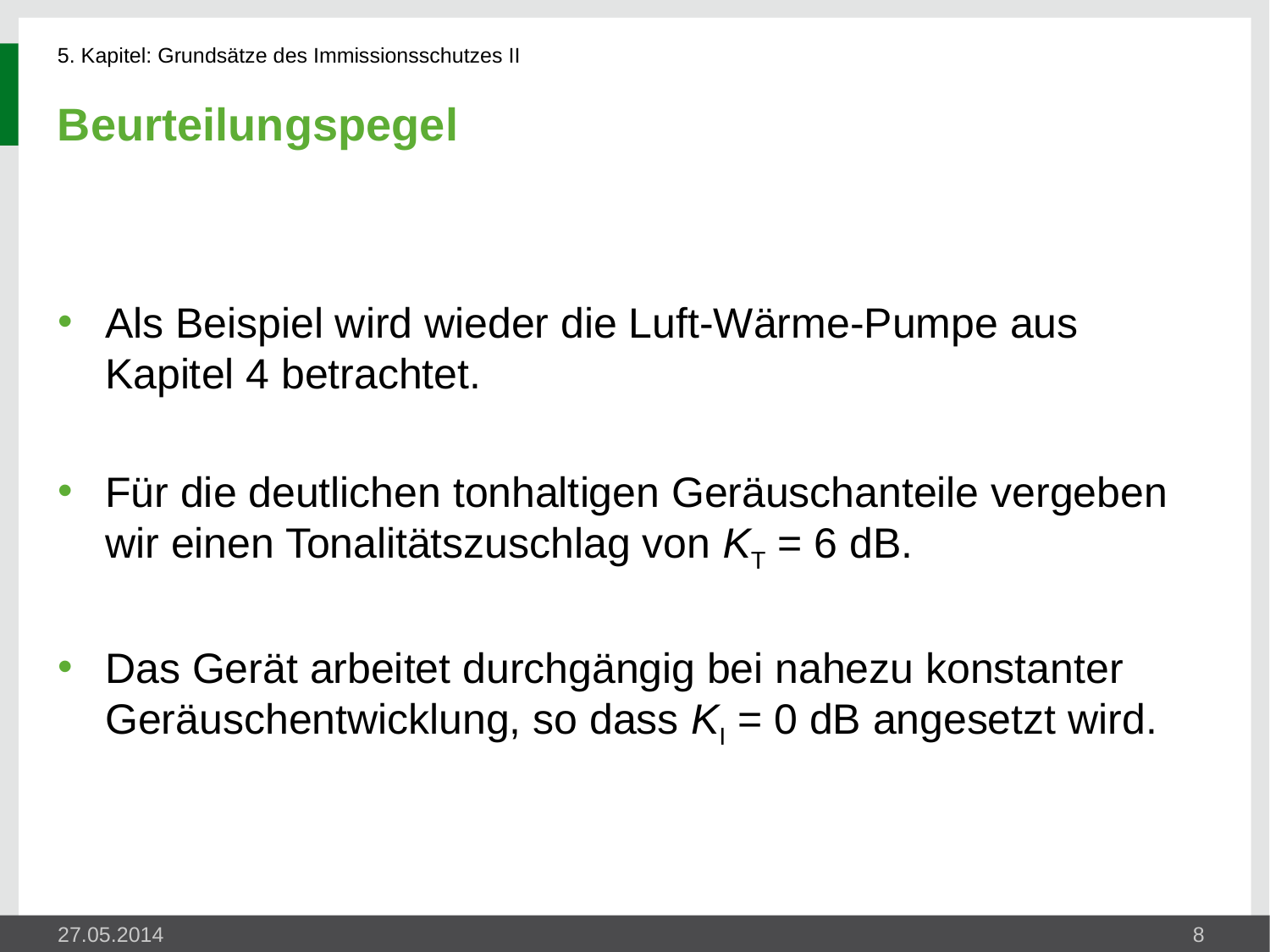

# Beurteilungspegel
Als Beispiel wird wieder die Luft-Wärme-Pumpe aus Kapitel 4 betrachtet.

Für die deutlichen tonhaltigen Geräuschanteile vergeben wir einen Tonalitätszuschlag von KT = 6 dB.

Das Gerät arbeitet durchgängig bei nahezu konstanter Geräuschentwicklung, so dass KI = 0 dB angesetzt wird.
27.05.2014
8